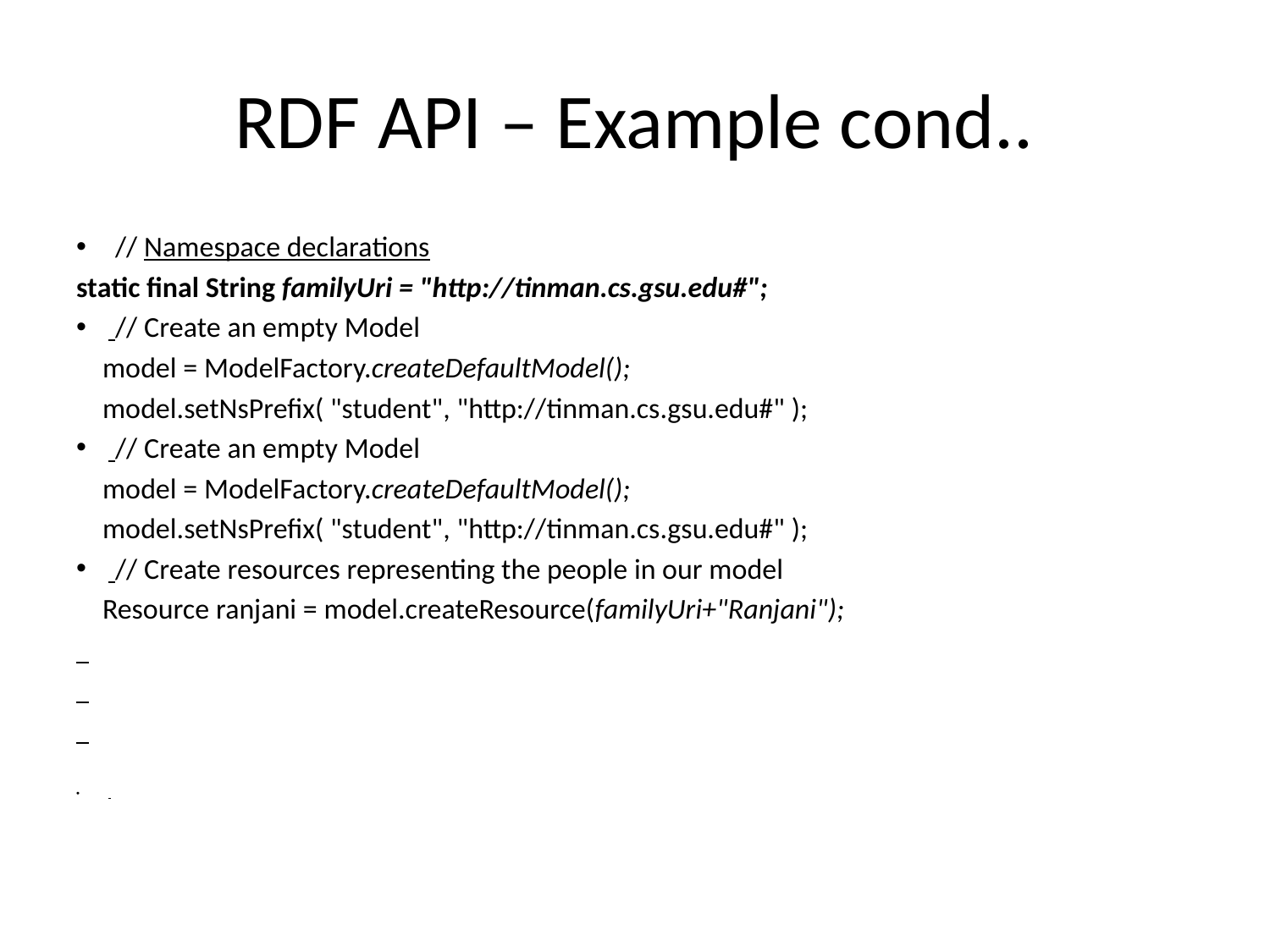

# RDF API – Example cond..
 // Namespace declarations
static final String familyUri = "http://tinman.cs.gsu.edu#";
 // Create an empty Model
    model = ModelFactory.createDefaultModel();
    model.setNsPrefix( "student", "http://tinman.cs.gsu.edu#" );
 // Create an empty Model
    model = ModelFactory.createDefaultModel();
    model.setNsPrefix( "student", "http://tinman.cs.gsu.edu#" );
 // Create resources representing the people in our model
    Resource ranjani = model.createResource(familyUri+"Ranjani");